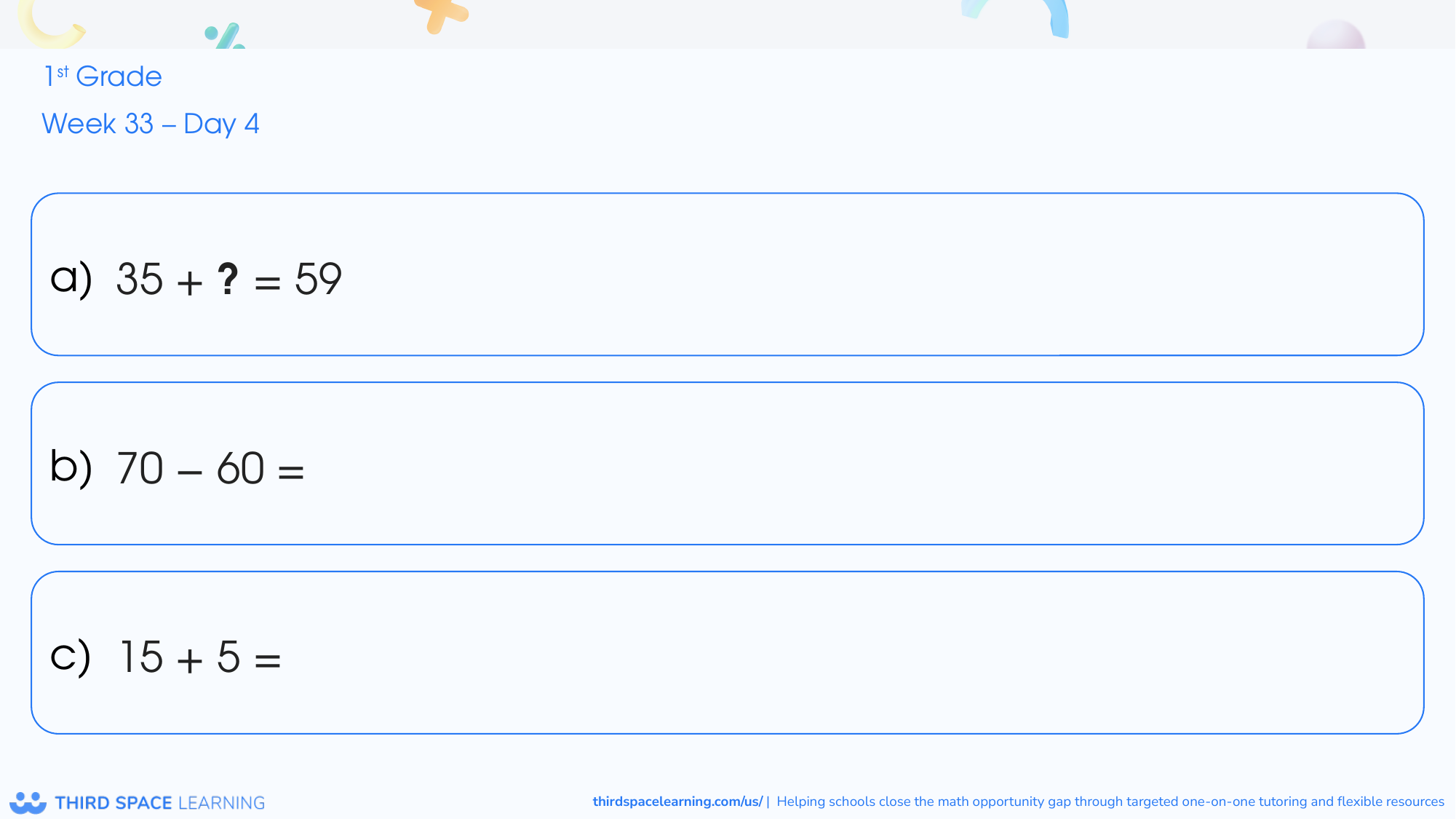

1st Grade
Week 33 – Day 4
35 + ? = 59
70 − 60 =
15 + 5 =